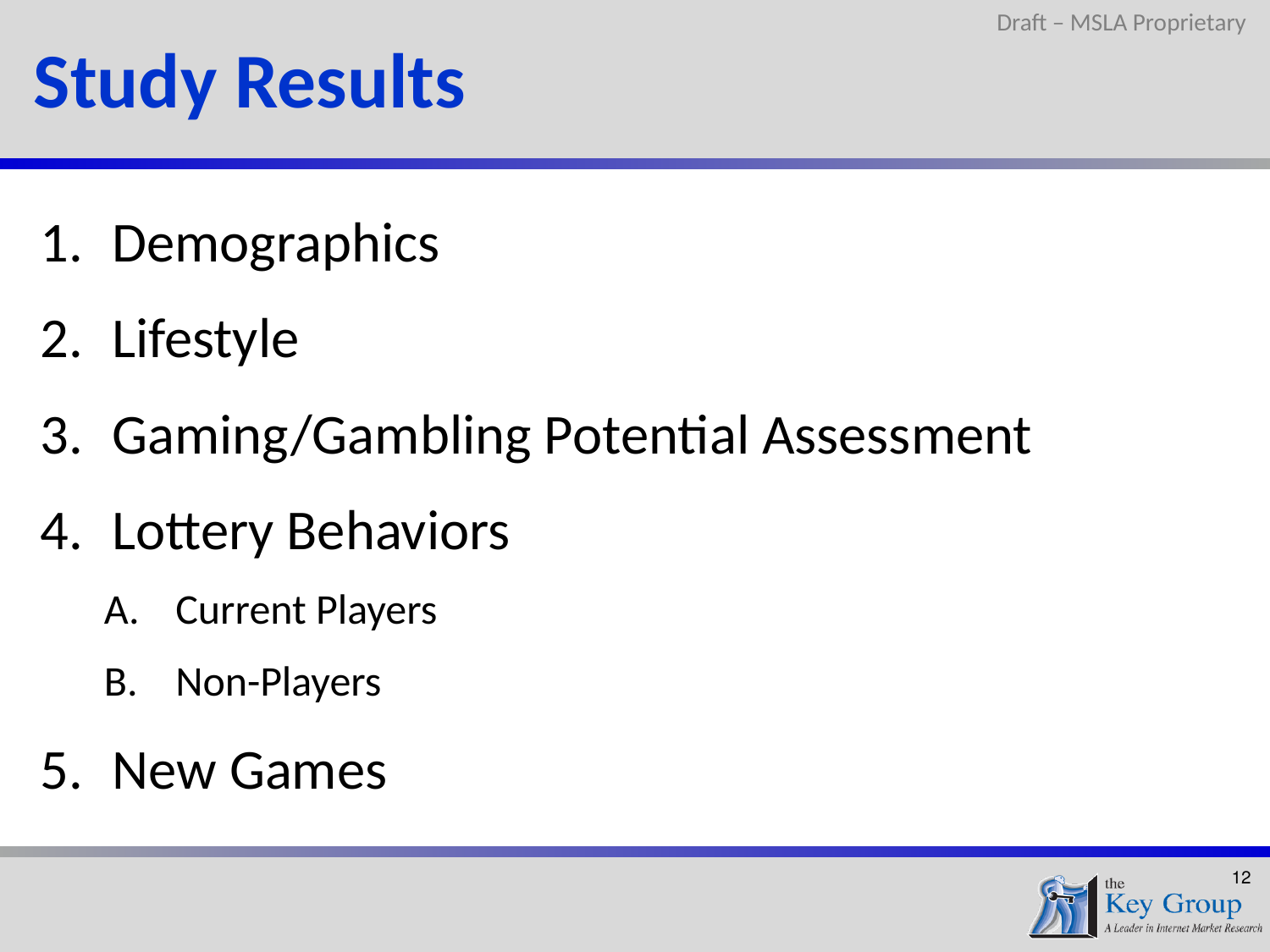

Draft – MSLA Proprietary
Study Results
Demographics
Lifestyle
Gaming/Gambling Potential Assessment
Lottery Behaviors
Current Players
Non-Players
New Games